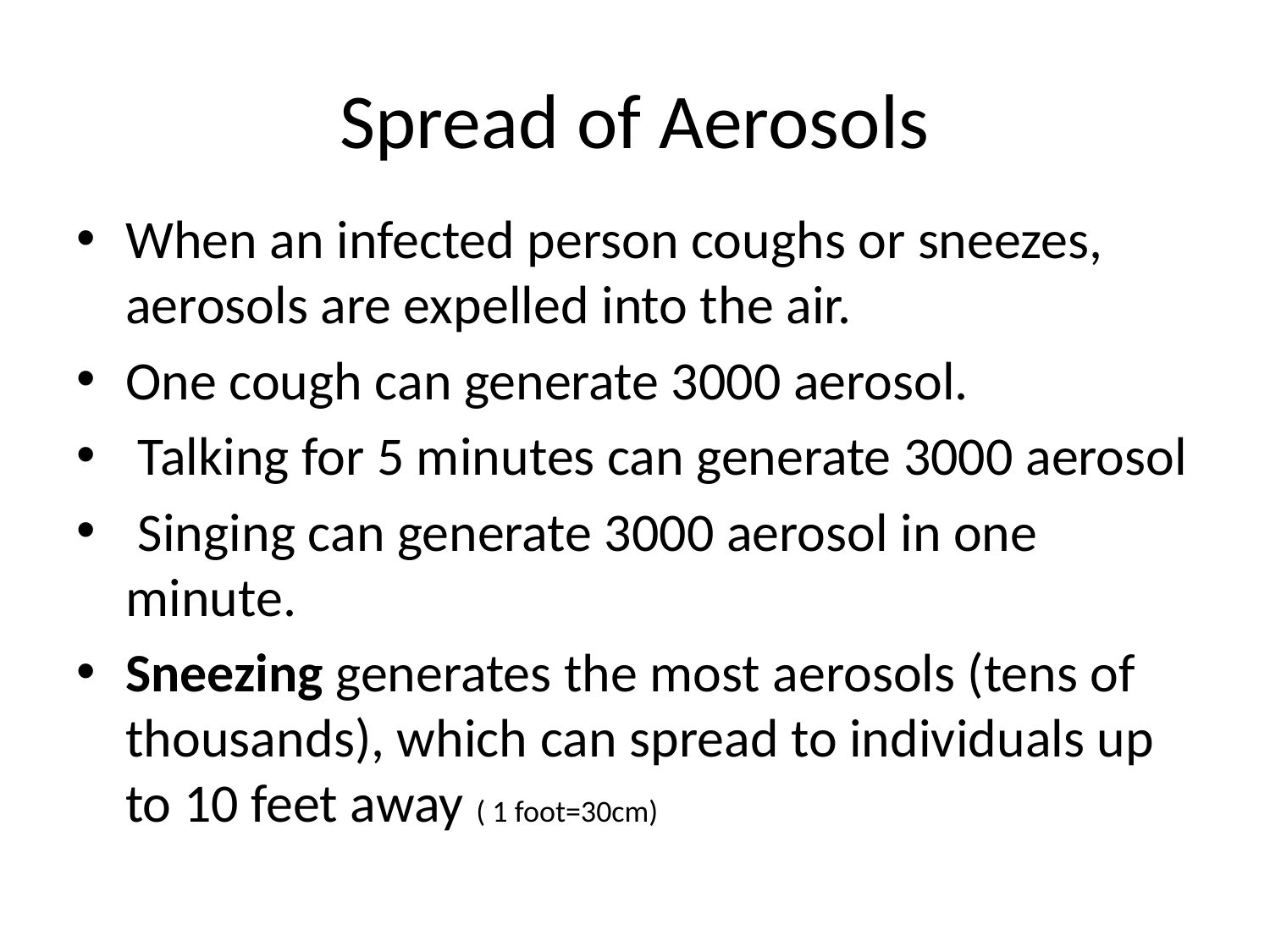

# Spread of Aerosols
When an infected person coughs or sneezes, aerosols are expelled into the air.
One cough can generate 3000 aerosol.
 Talking for 5 minutes can generate 3000 aerosol
 Singing can generate 3000 aerosol in one minute.
Sneezing generates the most aerosols (tens of thousands), which can spread to individuals up to 10 feet away ( 1 foot=30cm)